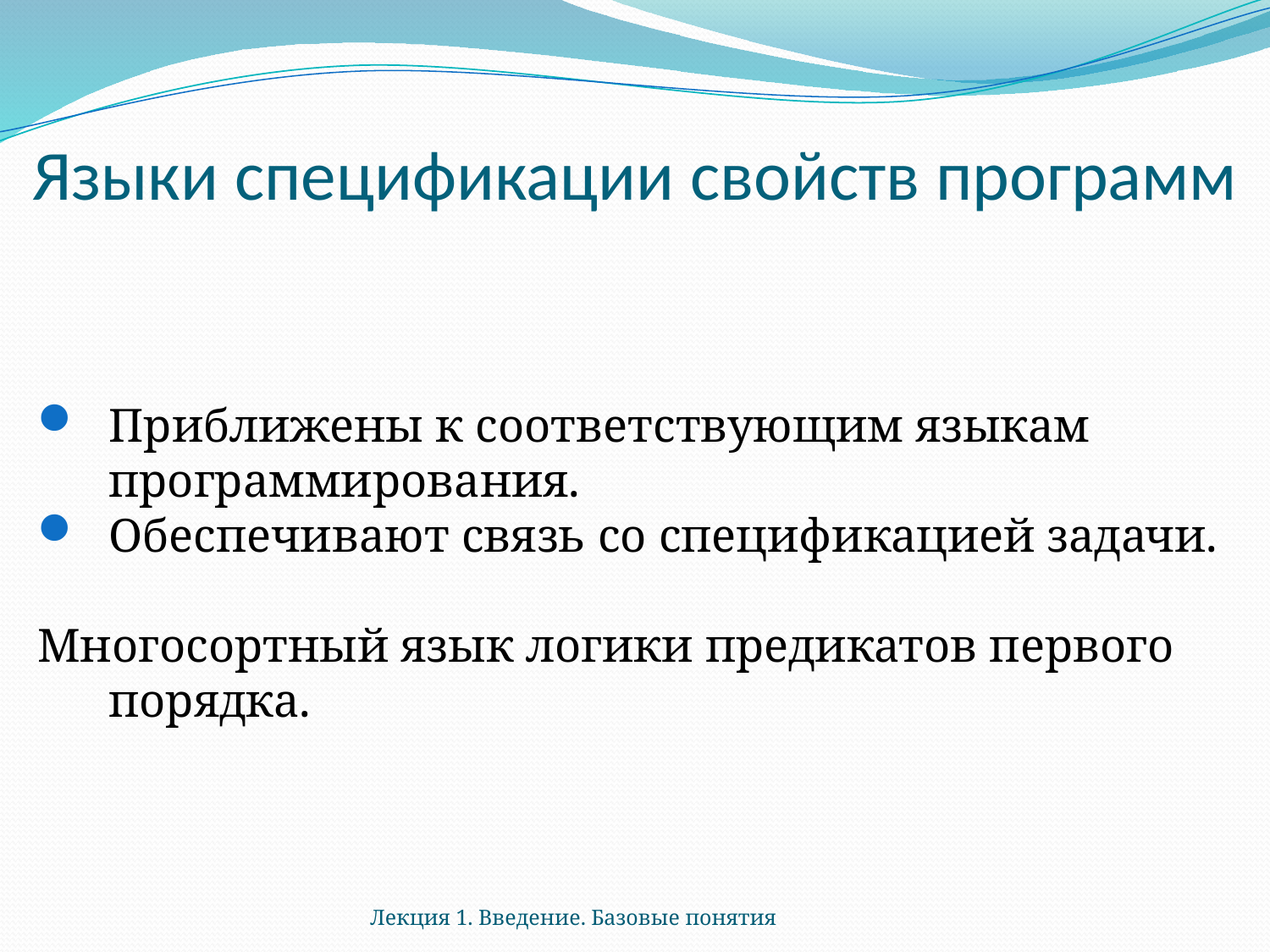

# Языки спецификации свойств программ
Приближены к соответствующим языкам программирования.
Обеспечивают связь со спецификацией задачи.

Многосортный язык логики предикатов первого порядка.
Лекция 1. Введение. Базовые понятия